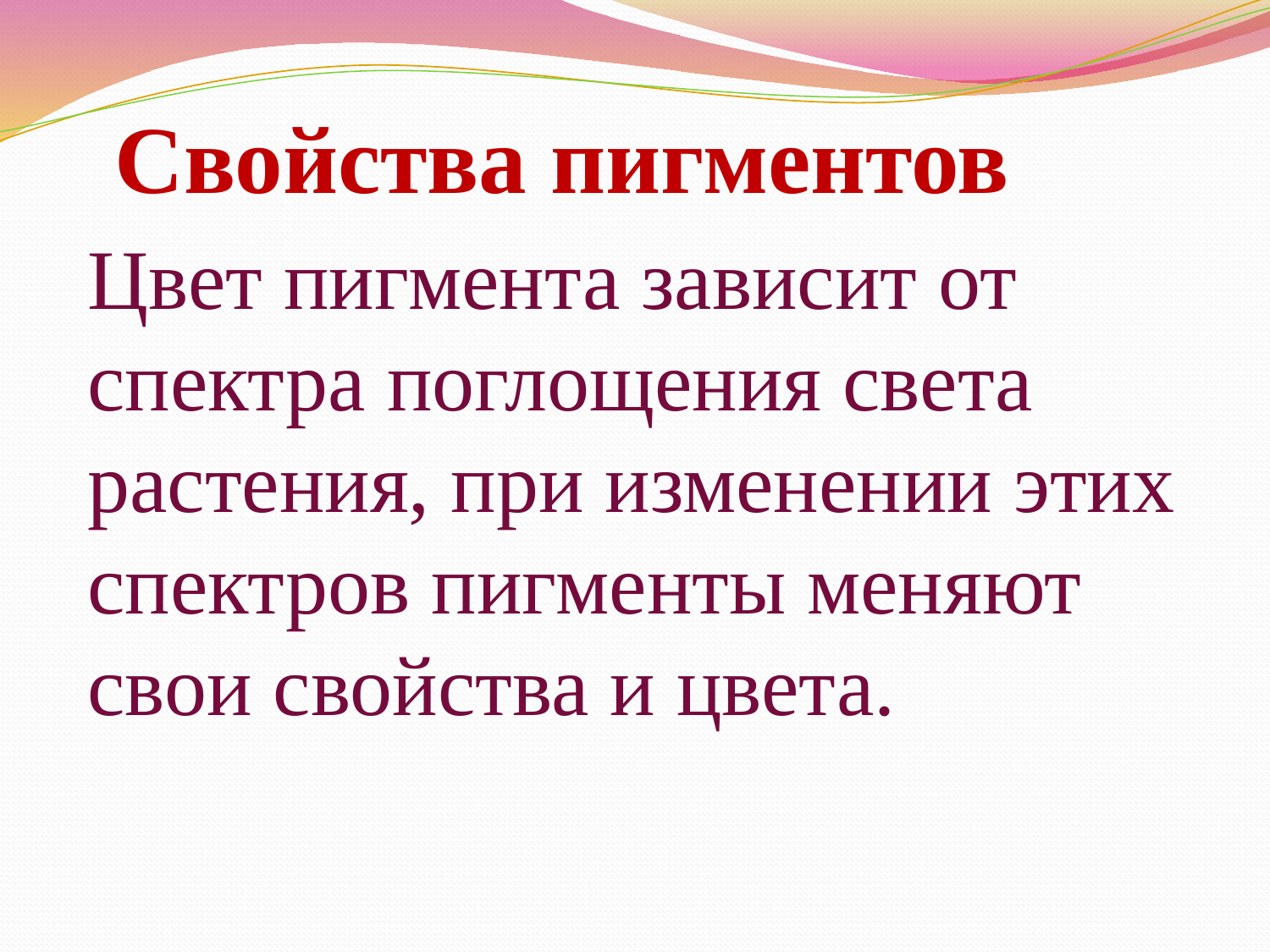

# Свойства пигментов
Цвет пигмента зависит от  спектра поглощения света растения, при изменении этих спектров пигменты меняют свои свойства и цвета.